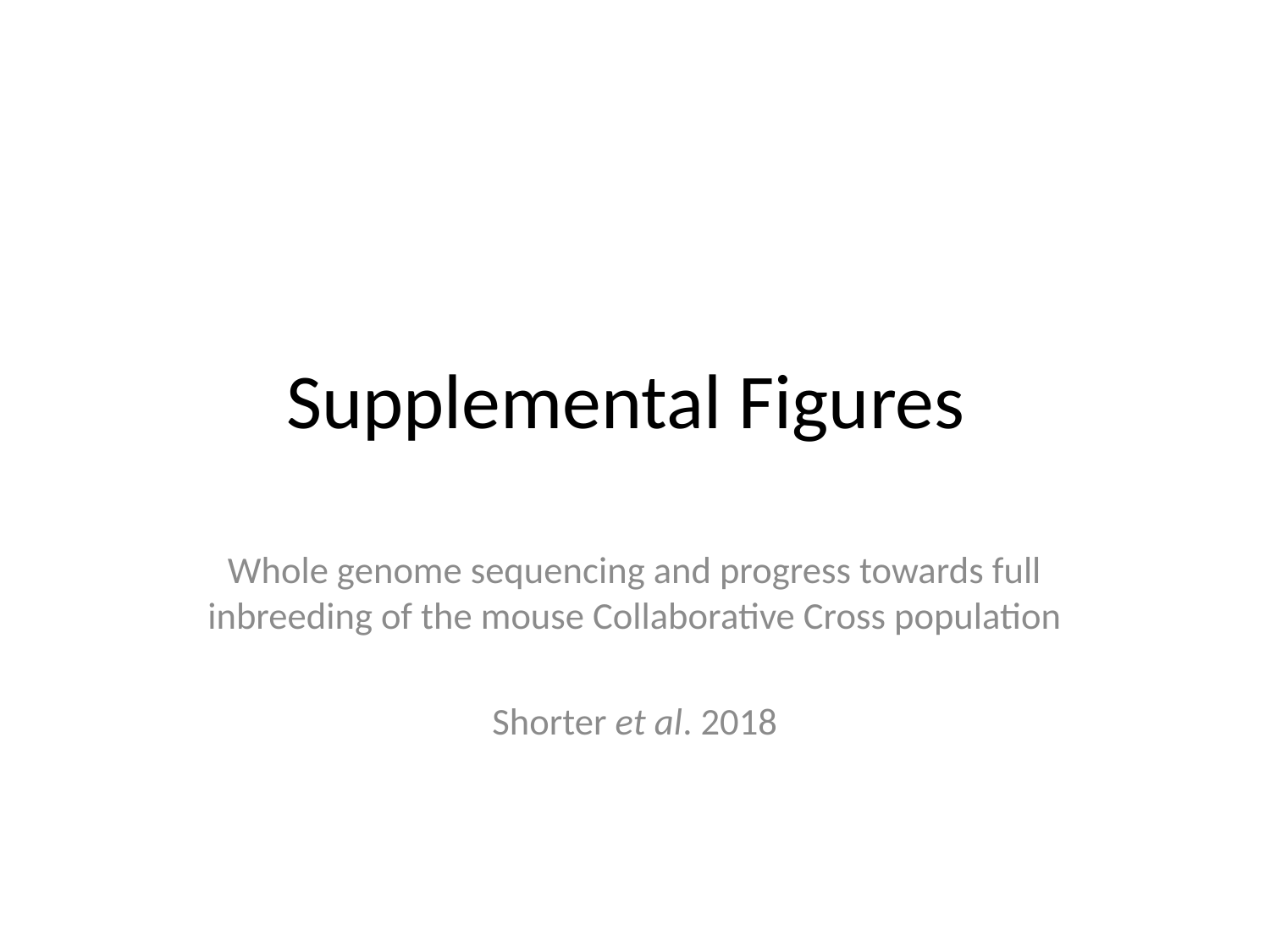

# Supplemental Figures
Whole genome sequencing and progress towards full inbreeding of the mouse Collaborative Cross population

Shorter et al. 2018